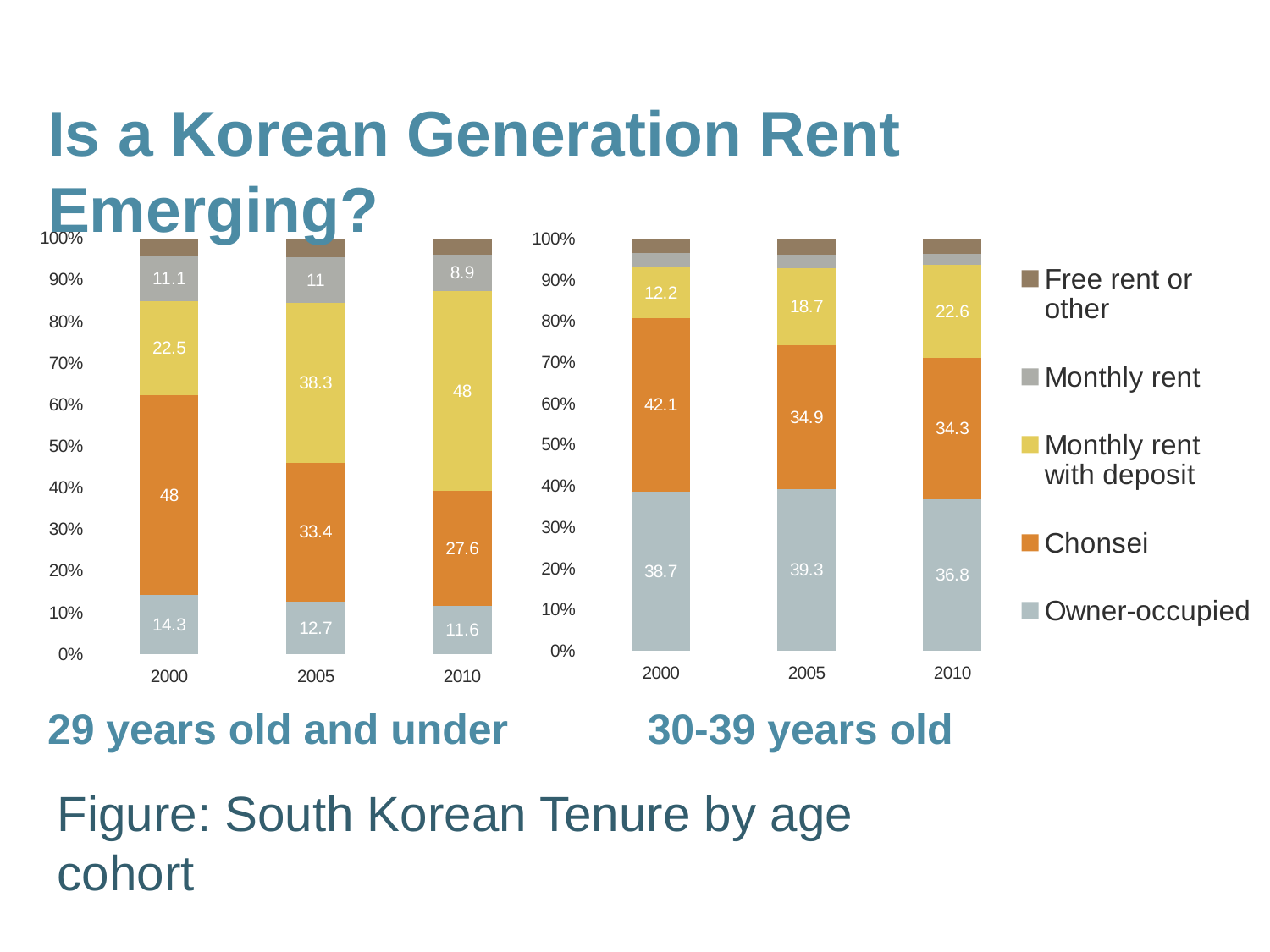

Is a Korean Generation Rent Emerging?

### Chart

| Category | Owner-occupied | Chonsei | Monthly rent with deposit | Monthly rent | Free rent or other |
|---|---|---|---|---|---|
| 2000.0 | 38.7 | 42.1 | 12.2 | 3.5 | 3.5 |
| 2005.0 | 39.30000000000001 | 34.9 | 18.7 | 3.3 | 3.8 |
| 2010.0 | 36.80000000000001 | 34.30000000000001 | 22.6 | 2.6 | 3.7 |

### Chart

| Category | Owner-occupied | Chonsei | Monthly rent with deposit | Monthly rent  | Free rent or other |
|---|---|---|---|---|---|
| 2000.0 | 14.3 | 48.0 | 22.5 | 11.1 | 4.1 |
| 2005.0 | 12.7 | 33.4 | 38.30000000000001 | 11.0 | 4.6 |
| 2010.0 | 11.6 | 27.6 | 48.0 | 8.9 | 3.9 |
29 years old and under
30-39 years old
Figure: South Korean Tenure by age cohort